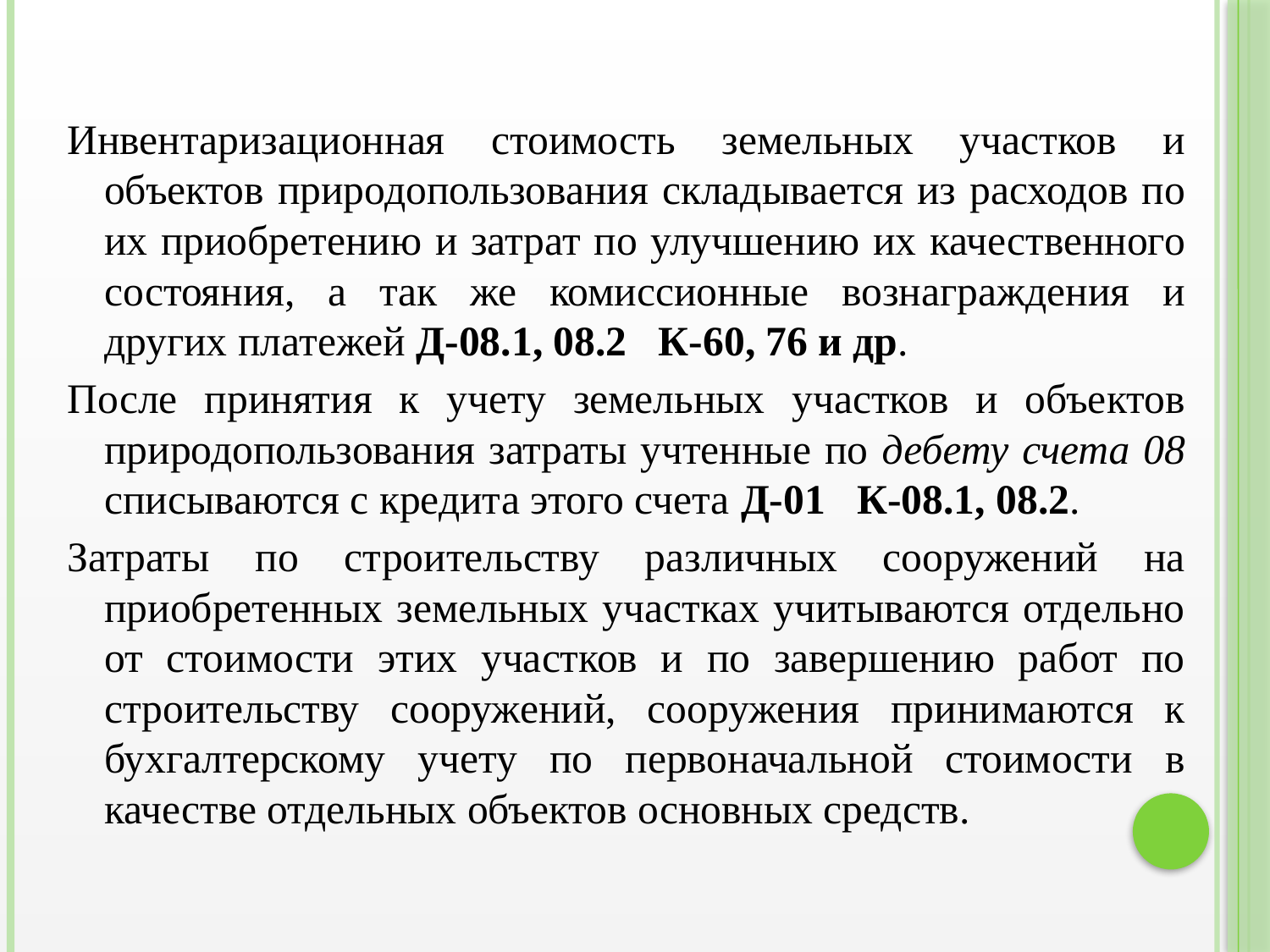

Инвентаризационная стоимость земельных участков и объектов природопользования складывается из расходов по их приобретению и затрат по улучшению их качественного состояния, а так же комиссионные вознаграждения и других платежей Д-08.1, 08.2   К-60, 76 и др.
После принятия к учету земельных участков и объектов природопользования затраты учтенные по дебету счета 08 списываются с кредита этого счета Д-01   К-08.1, 08.2.
Затраты по строительству различных сооружений на приобретенных земельных участках учитываются отдельно от стоимости этих участков и по завершению работ по строительству сооружений, сооружения принимаются к бухгалтерскому учету по первоначальной стоимости в качестве отдельных объектов основных средств.